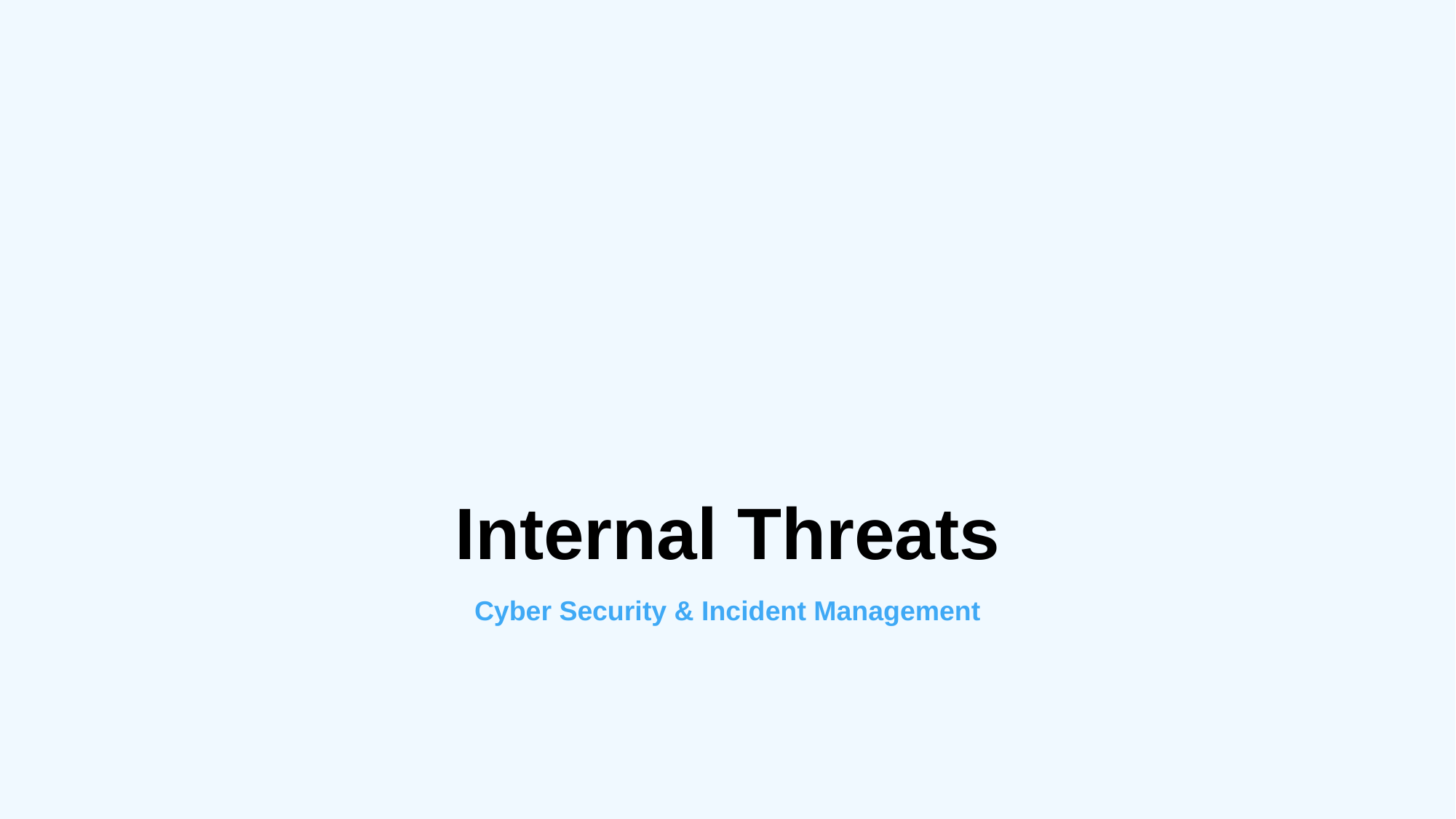

# Internal Threats
Cyber Security & Incident Management